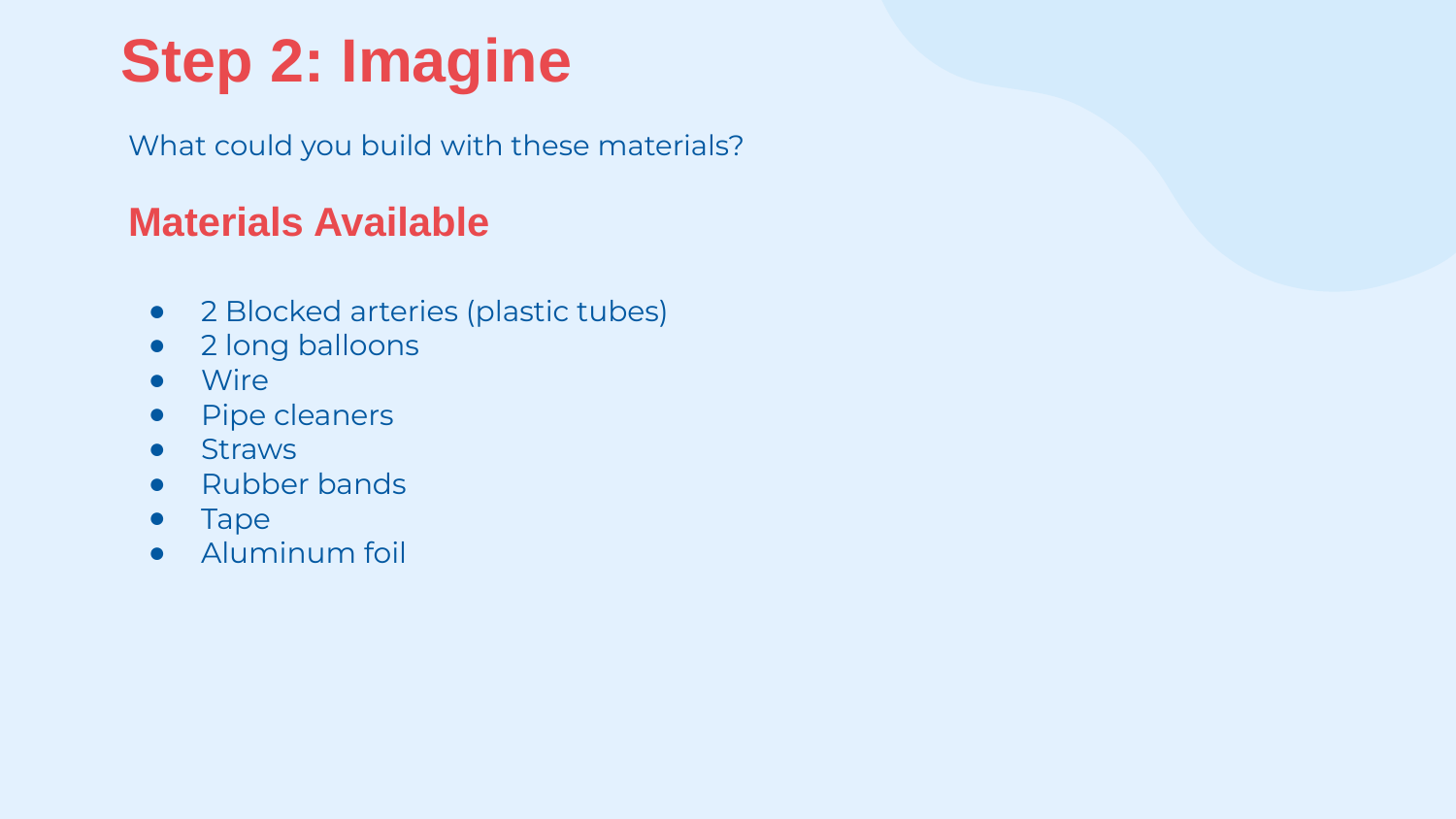

# Step 2: Imagine
What could you build with these materials?

Materials Available

2 Blocked arteries (plastic tubes)
2 long balloons
Wire
Pipe cleaners
Straws
Rubber bands
Tape
Aluminum foil